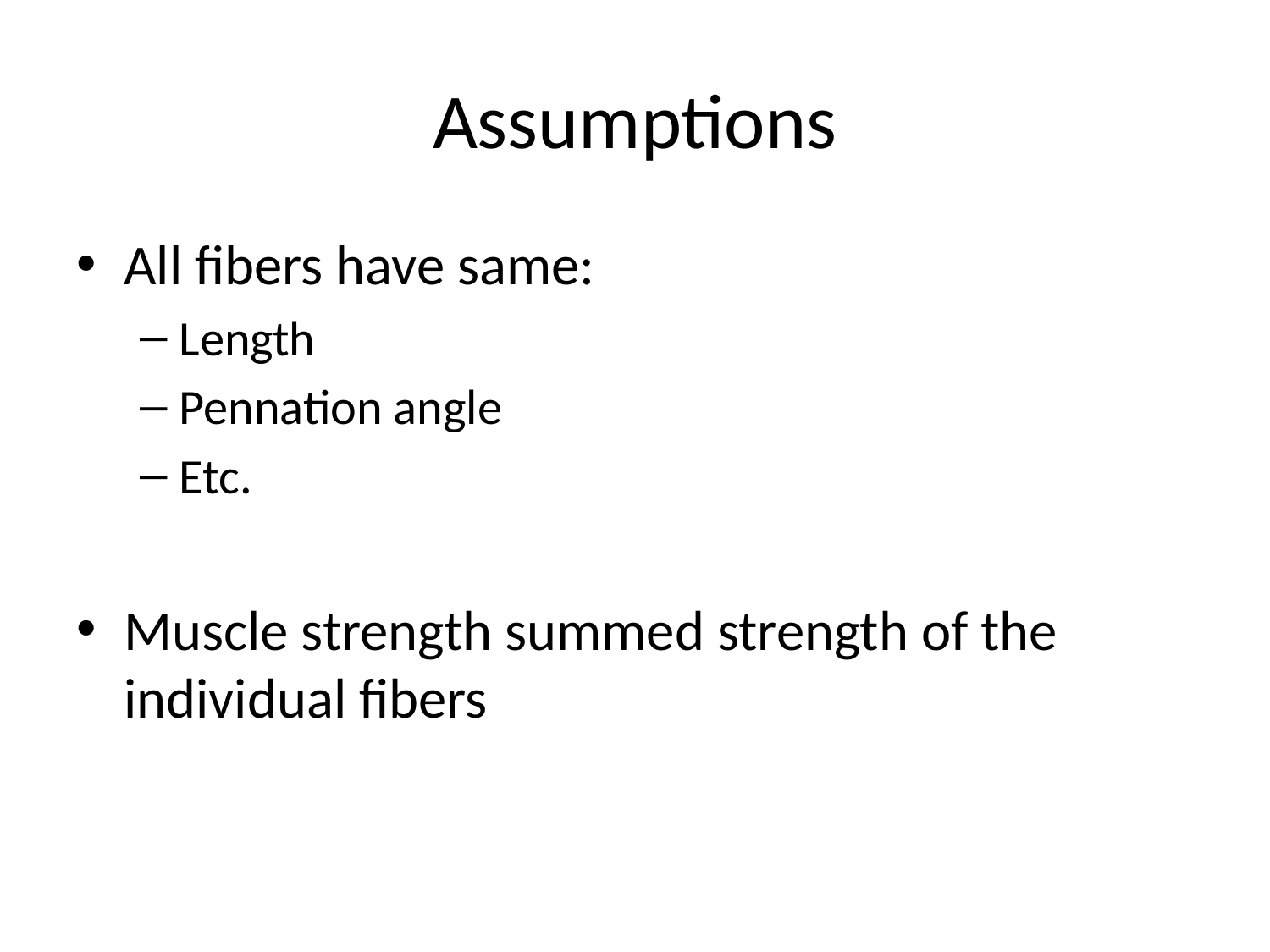

# Assumptions
All fibers have same:
Length
Pennation angle
Etc.

Muscle strength summed strength of the individual fibers